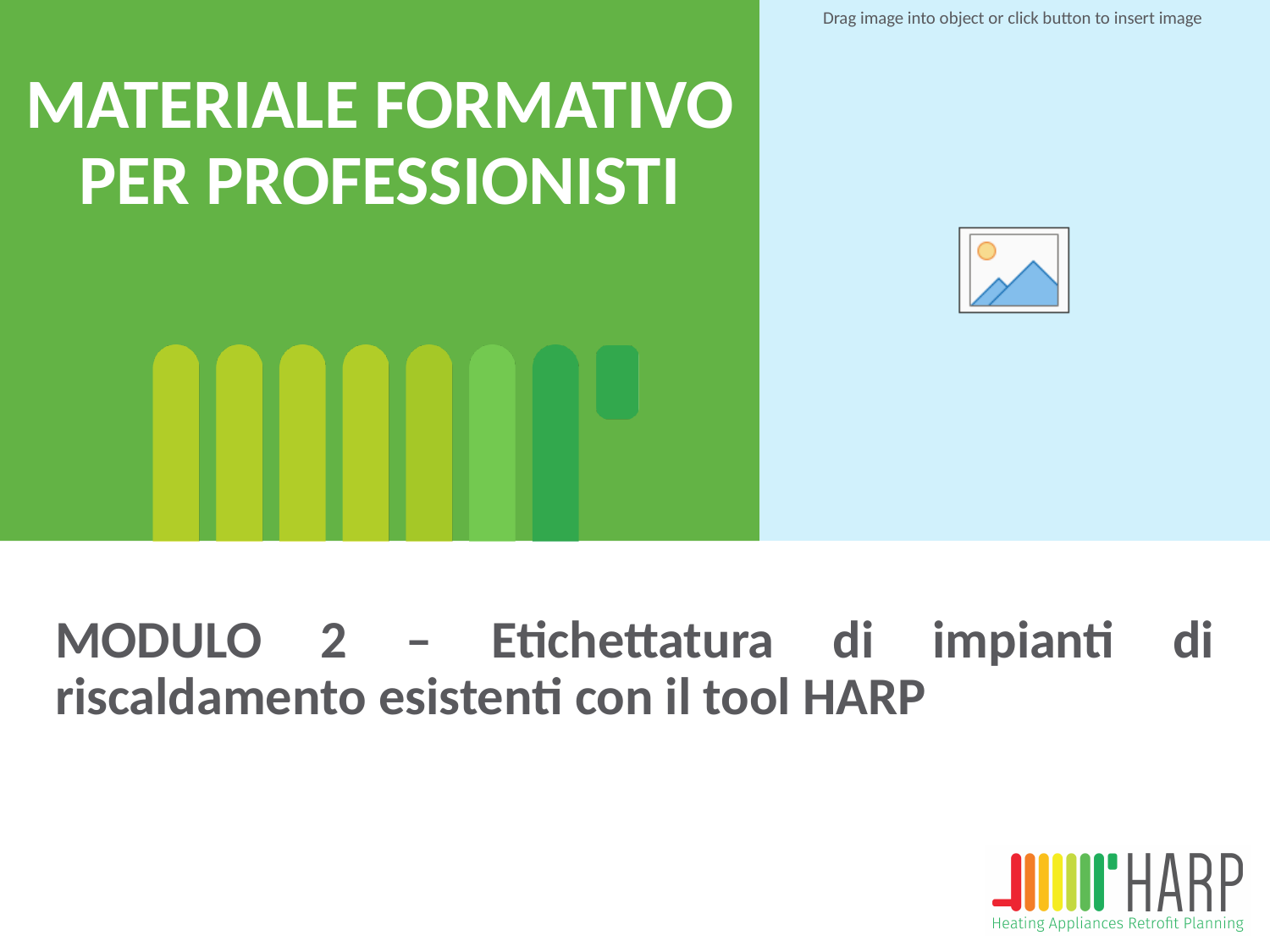

# MATERIALE FORMATIVO PER PROFESSIONISTI
MODULO 2 – Etichettatura di impianti di riscaldamento esistenti con il tool HARP